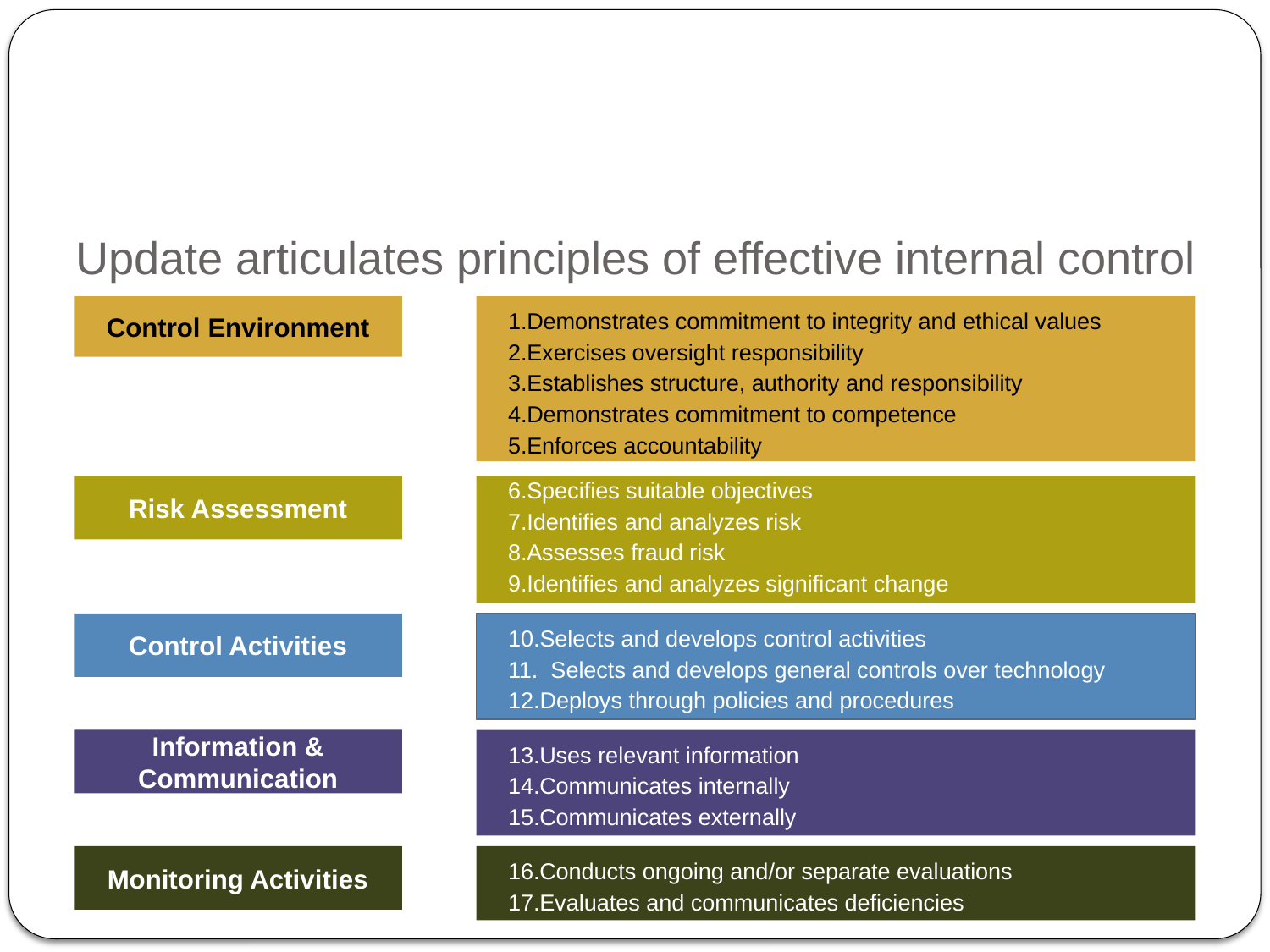

# Update articulates principles of effective internal control
Control Environment

Demonstrates commitment to integrity and ethical values
Exercises oversight responsibility
Establishes structure, authority and responsibility
Demonstrates commitment to competence
Enforces accountability
Risk Assessment

Specifies suitable objectives
Identifies and analyzes risk
Assesses fraud risk
Identifies and analyzes significant change
Control Activities

Selects and develops control activities
11.  Selects and develops general controls over technology
Deploys through policies and procedures
Information & Communication

Uses relevant information
Communicates internally
Communicates externally
Monitoring Activities

Conducts ongoing and/or separate evaluations
Evaluates and communicates deficiencies